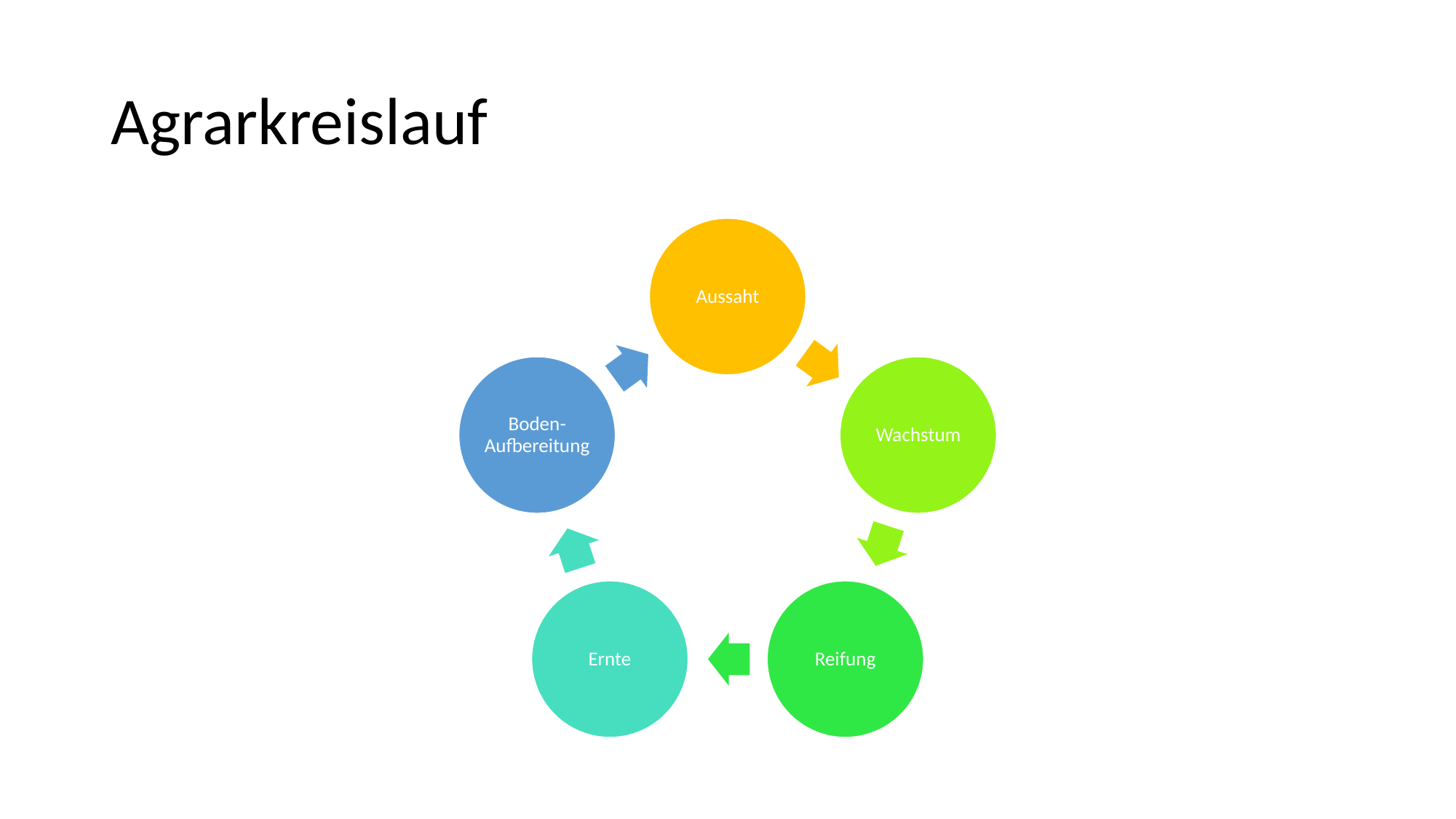

# Agrarkreislauf
Aussaht

Wachstum

Reifung

Ernte

Boden-Aufbereitung